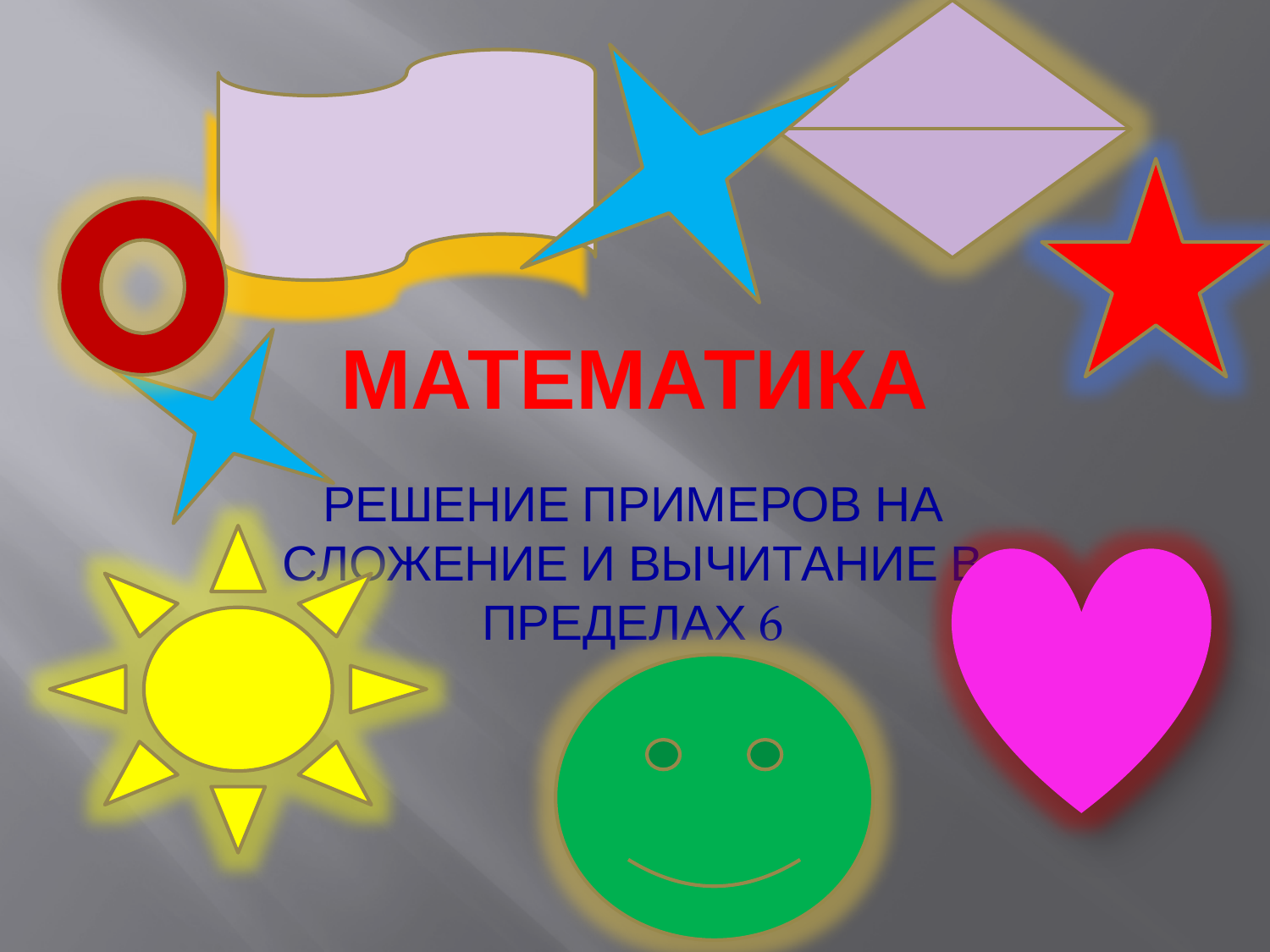

# МАТЕМАТИКА

РЕШЕНИЕ ПРИМЕРОВ НА СЛОЖЕНИЕ И ВЫЧИТАНИЕ В ПРЕДЕЛАХ 6